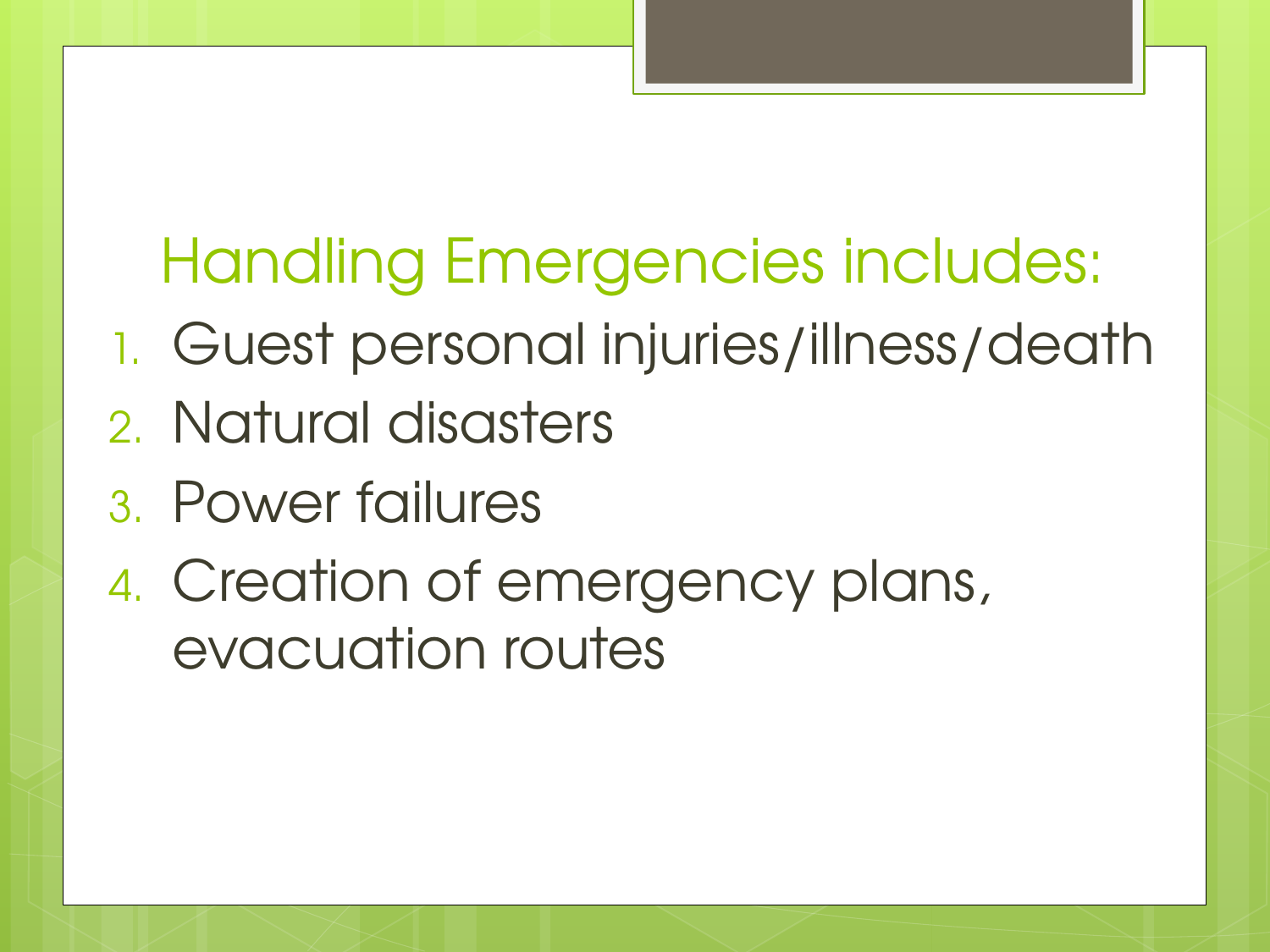

# Handling Emergencies includes:
Guest personal injuries/illness/death
Natural disasters
Power failures
Creation of emergency plans, evacuation routes